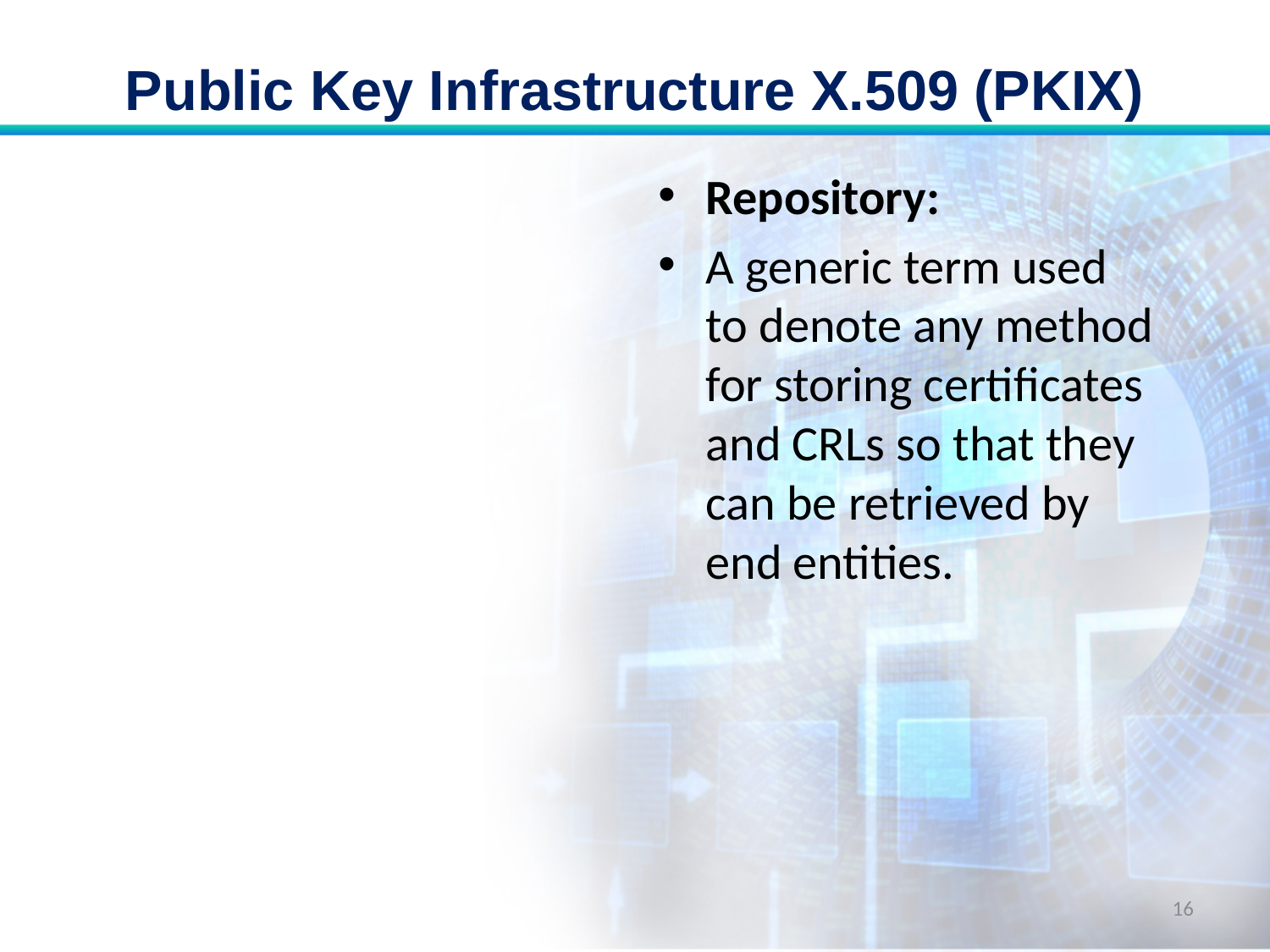

# Public Key Infrastructure X.509 (PKIX)
Repository:
A generic term used to denote any method for storing certificates and CRLs so that they can be retrieved by end entities.
16